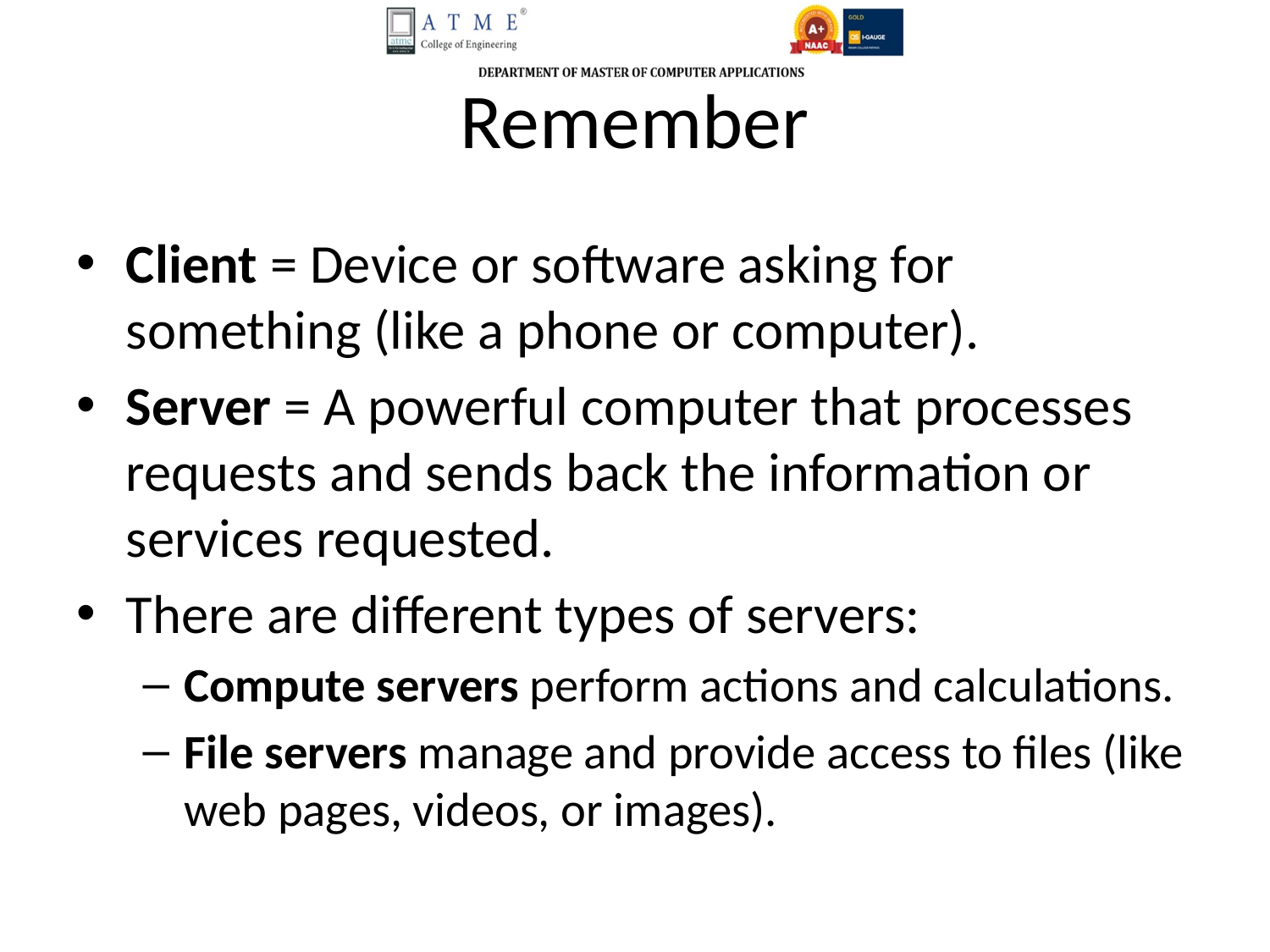

# Remember
Client = Device or software asking for something (like a phone or computer).
Server = A powerful computer that processes requests and sends back the information or services requested.
There are different types of servers:
Compute servers perform actions and calculations.
File servers manage and provide access to files (like web pages, videos, or images).